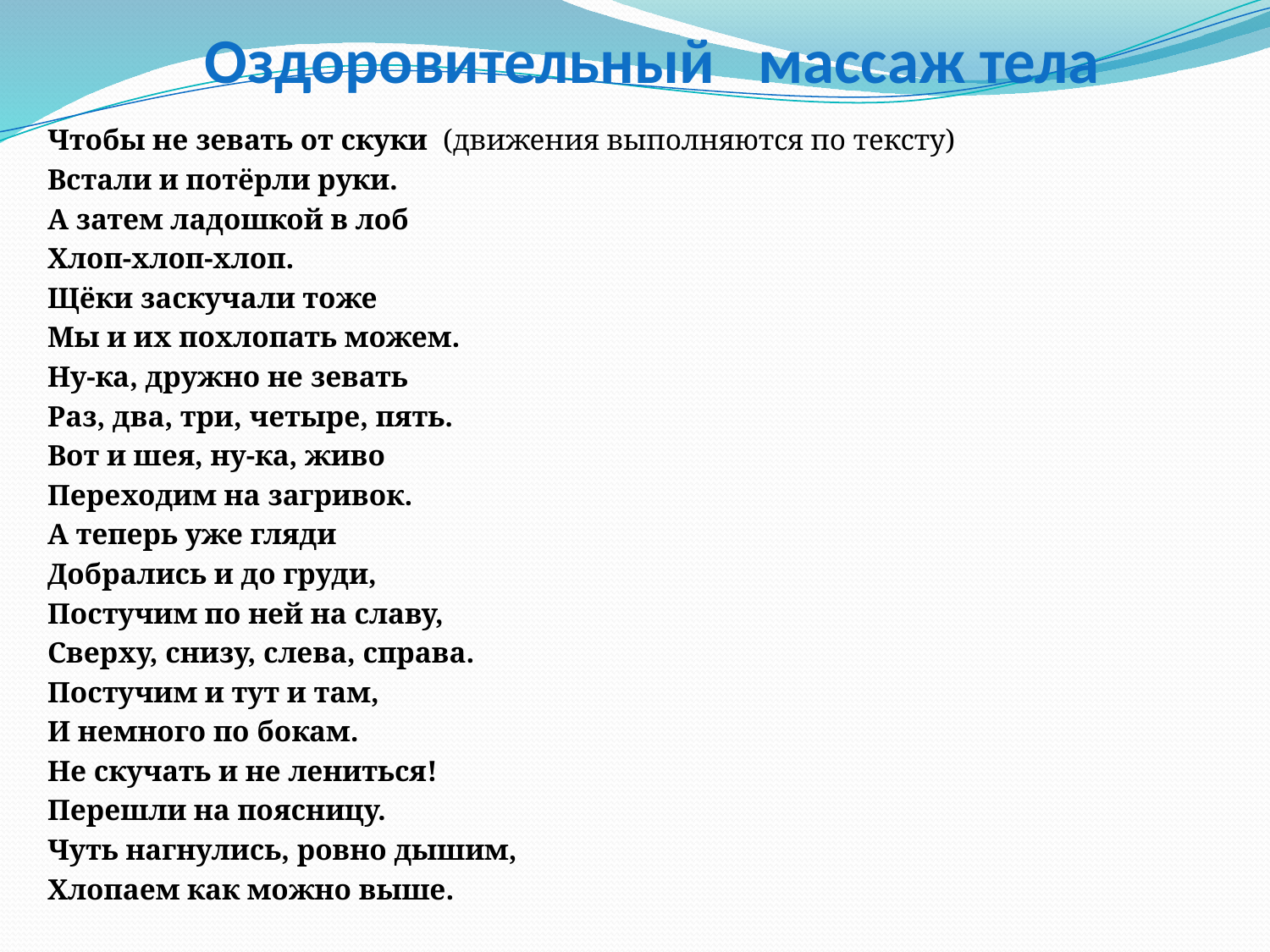

# Оздоровительный   массаж тела
Чтобы не зевать от скуки  (движения выполняются по тексту)
Встали и потёрли руки.
А затем ладошкой в лоб
Хлоп-хлоп-хлоп.
Щёки заскучали тоже
Мы и их похлопать можем.
Ну-ка, дружно не зевать
Раз, два, три, четыре, пять.
Вот и шея, ну-ка, живо
Переходим на загривок.
А теперь уже гляди
Добрались и до груди,
Постучим по ней на славу,
Сверху, снизу, слева, справа.
Постучим и тут и там,
И немного по бокам.
Не скучать и не лениться!
Перешли на поясницу.
Чуть нагнулись, ровно дышим,
Хлопаем как можно выше.